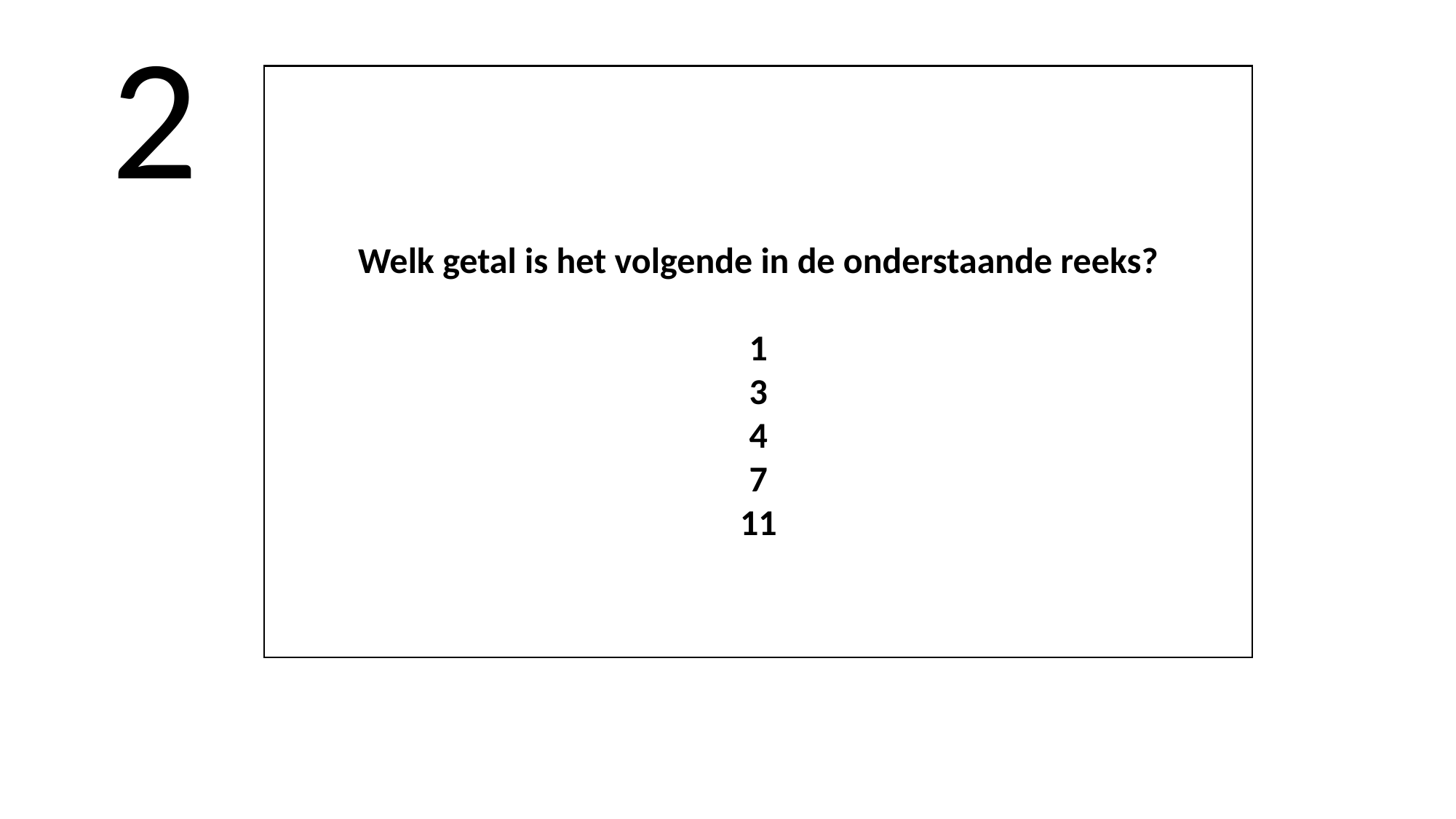

# 2

Welk getal is het volgende in de onderstaande reeks?
1
3
4
7
11